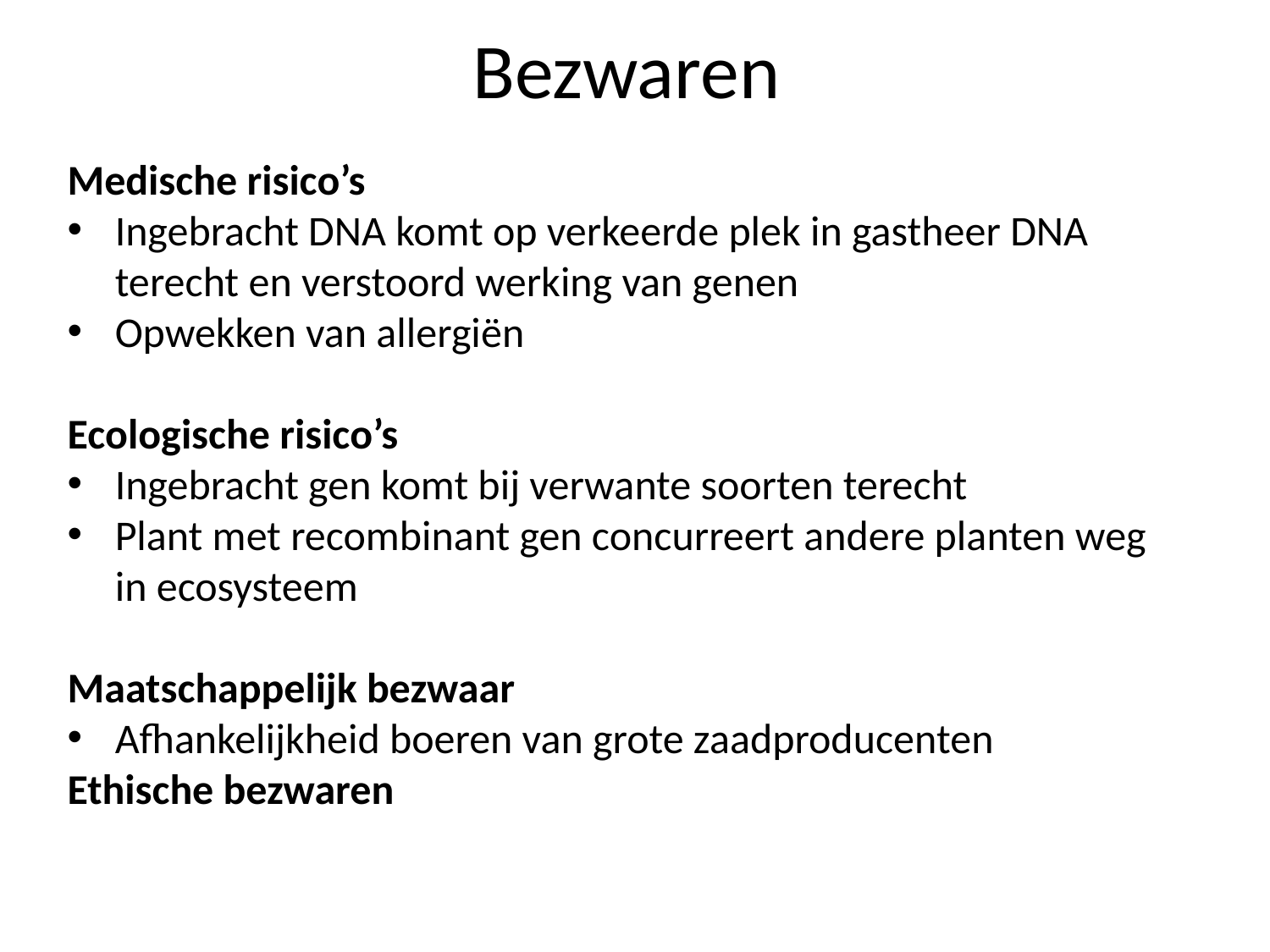

# Bezwaren
Medische risico’s
Ingebracht DNA komt op verkeerde plek in gastheer DNA terecht en verstoord werking van genen
Opwekken van allergiën

Ecologische risico’s
Ingebracht gen komt bij verwante soorten terecht
Plant met recombinant gen concurreert andere planten weg in ecosysteem

Maatschappelijk bezwaar
Afhankelijkheid boeren van grote zaadproducenten
Ethische bezwaren